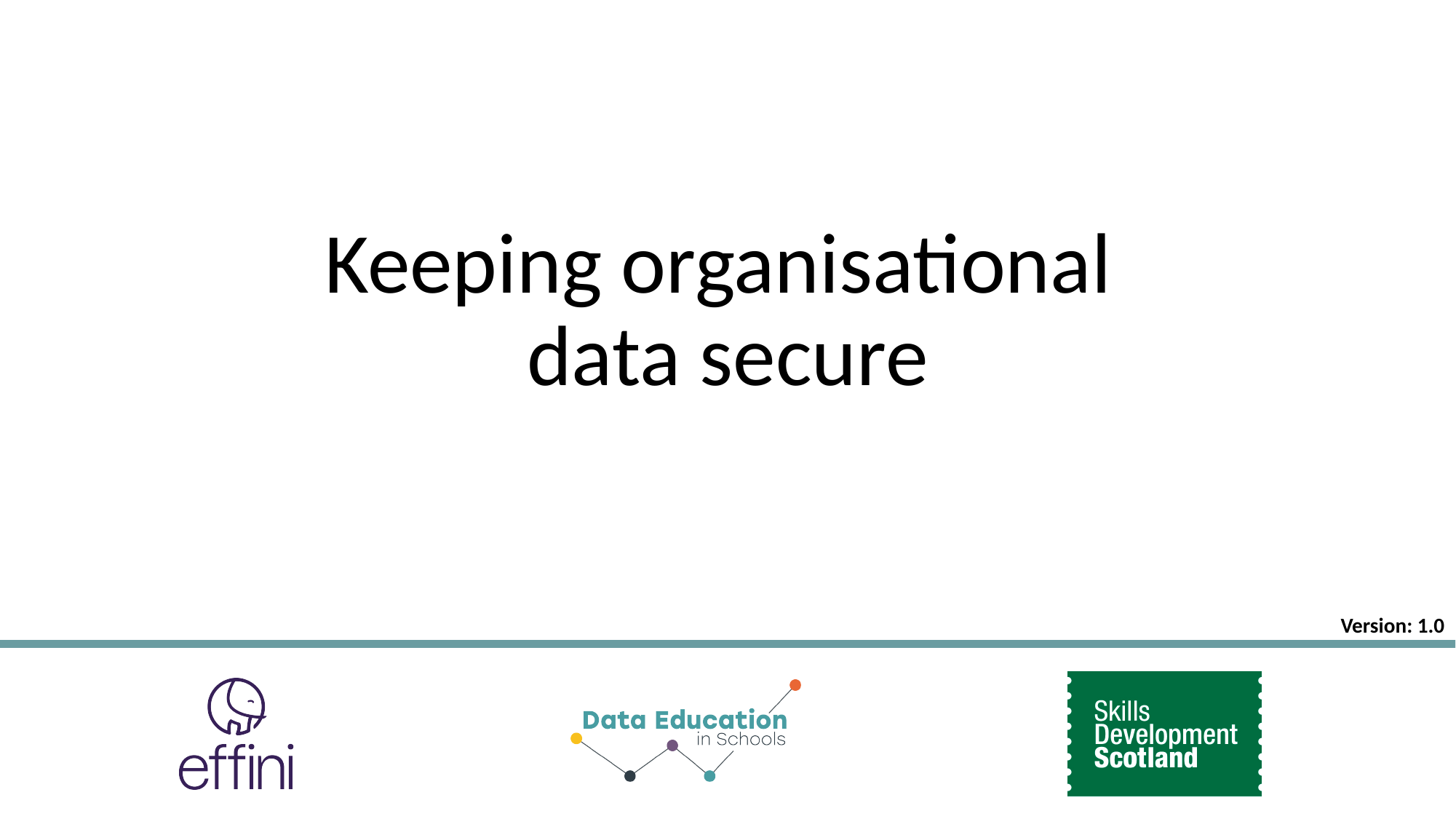

# Keeping organisational data secure
Version: 1.0